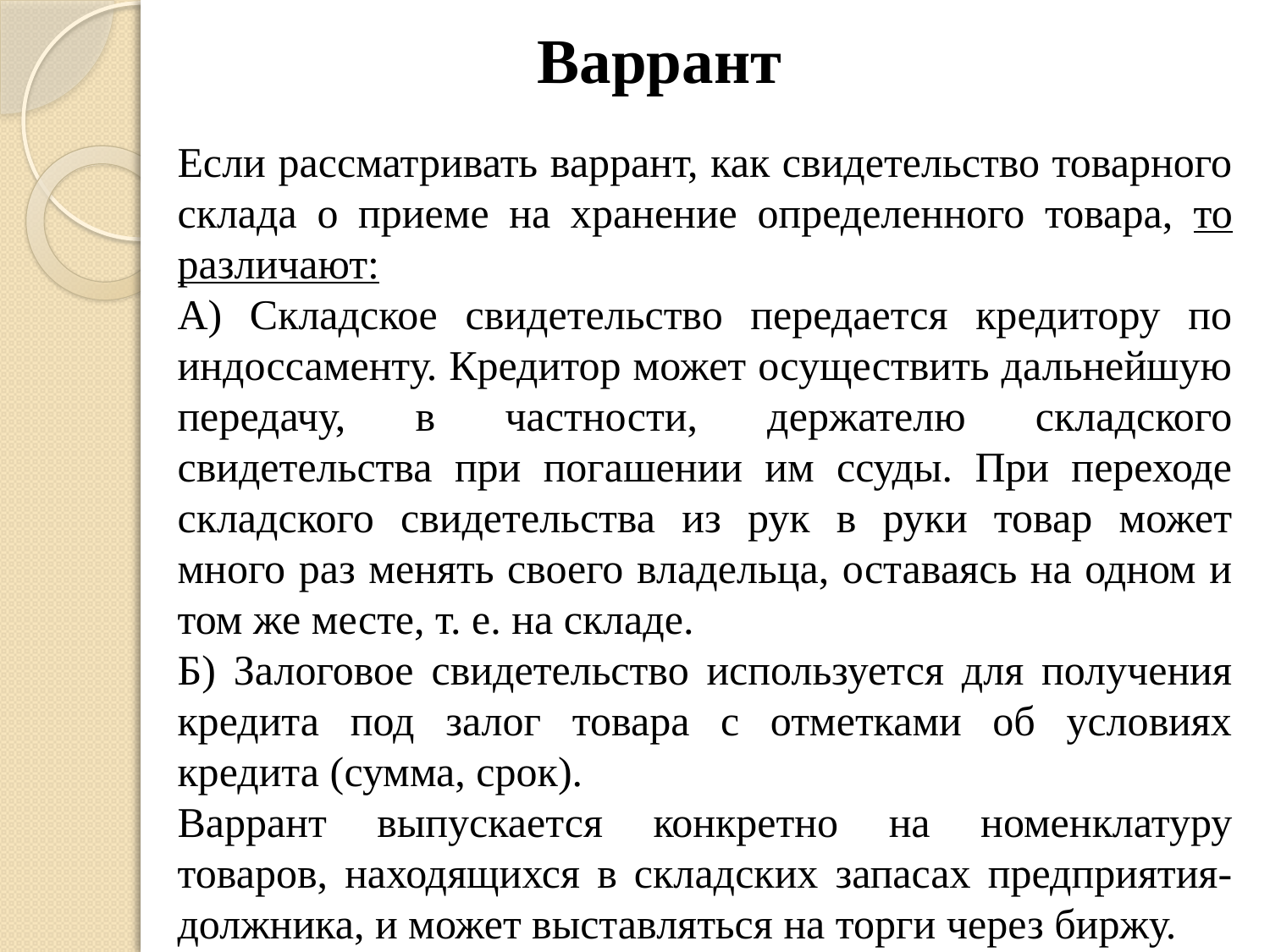

# Варрант

Если рассматривать варрант, как свидетельство товарного склада о приеме на хранение определенного товара, то различают:
А) Складское свидетельство передается кредитору по индоссаменту. Кредитор может осуществить дальнейшую передачу, в частности, держателю складского свидетельства при погашении им ссуды. При переходе складского свидетельства из рук в руки товар может много раз менять своего владельца, оставаясь на одном и том же месте, т. е. на складе.
Б) Залоговое свидетельство используется для получения кредита под залог товара с отметками об условиях кредита (сумма, срок).
Варрант выпускается конкретно на номенклатуру товаров, находящихся в складских запасах предприятия-должника, и может выставляться на торги через биржу.